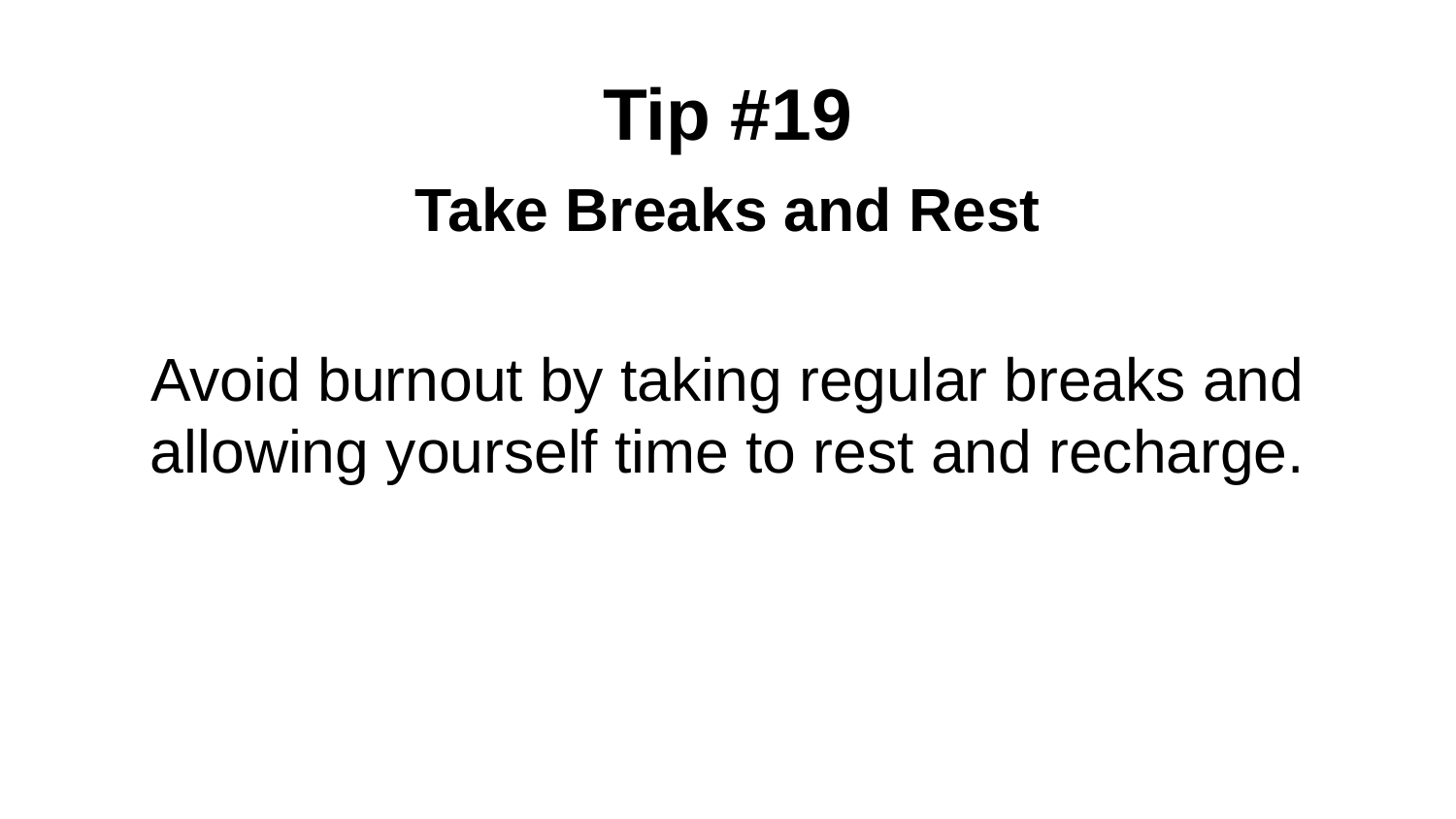

# Tip #19

Take Breaks and Rest

Avoid burnout by taking regular breaks and allowing yourself time to rest and recharge.